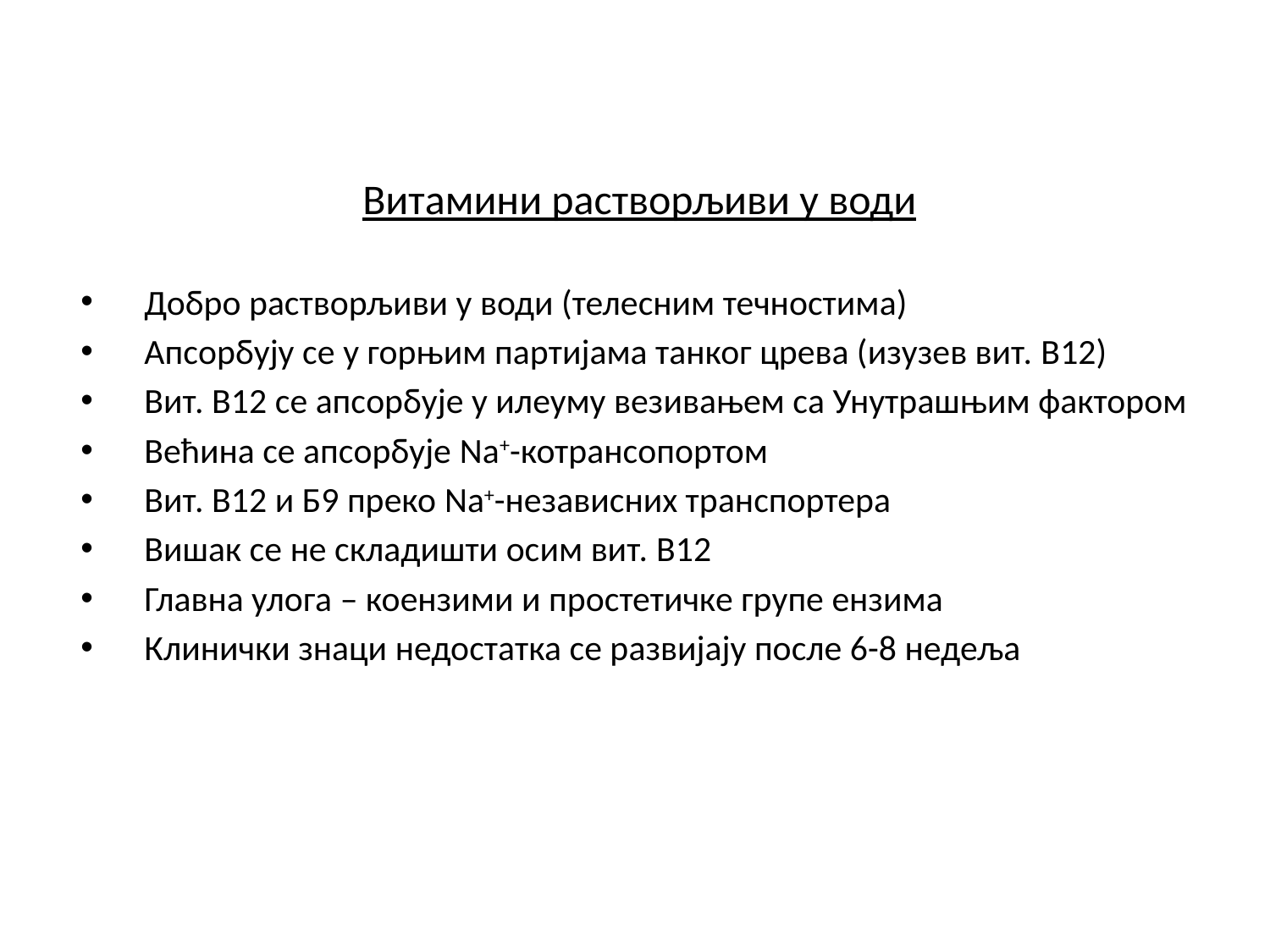

Витамини растворљиви у води

Добро растворљиви у води (телесним течностима)
Апсорбују се у горњим партијама танког црева (изузев вит. B12)
Вит. B12 се апсорбује у илеуму везивањем са Унутрашњим фактором
Већина се апсорбује Na+-котрансопортом
Вит. B12 и Б9 преко Na+-независних транспортера
Вишак се не складишти осим вит. B12
Главна улога – коензими и простетичке групе ензима
Клинички знаци недостатка се развијају после 6-8 недеља